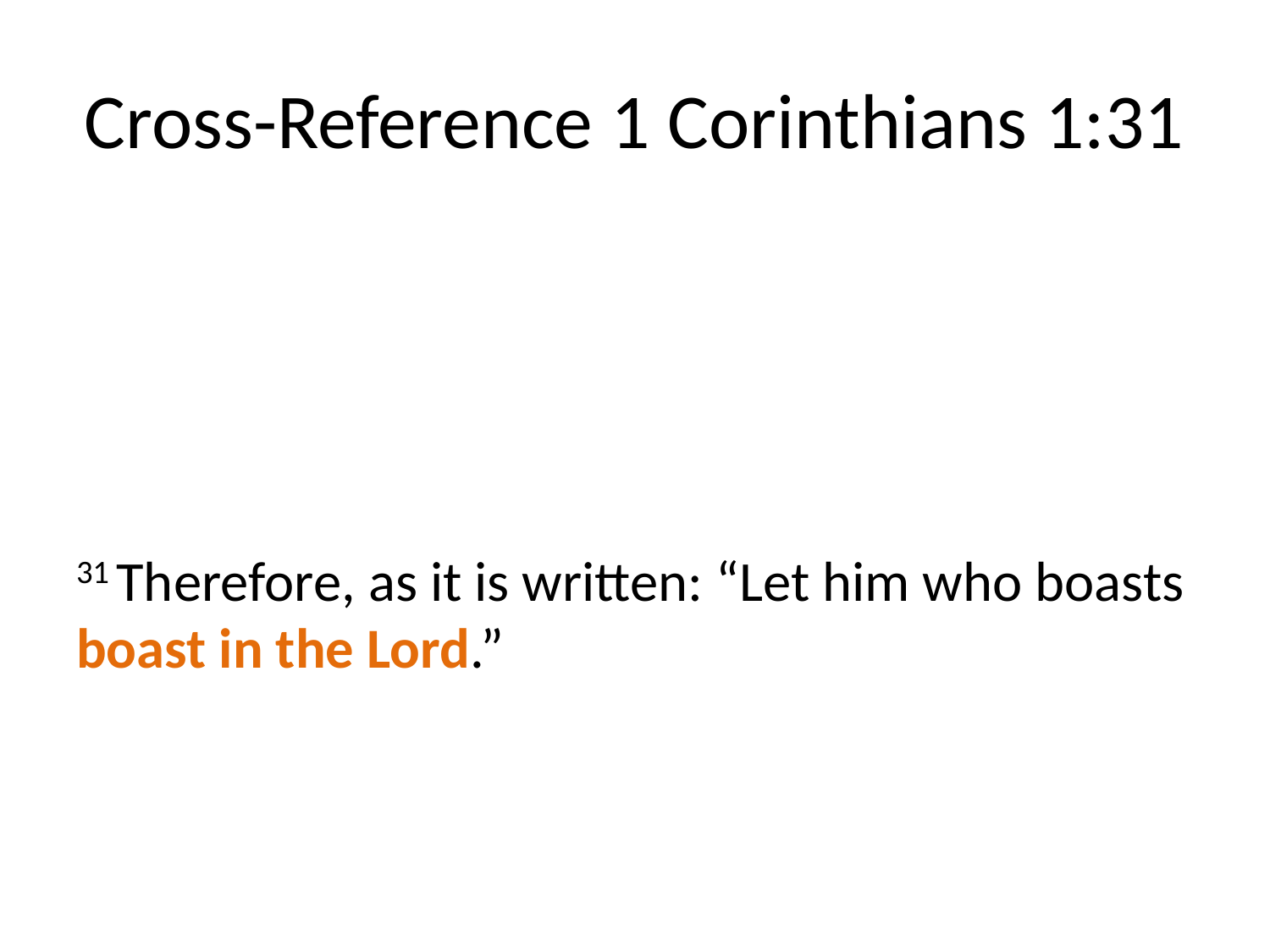

# Cross-Reference 1 Corinthians 1:31

31 Therefore, as it is written: “Let him who boasts boast in the Lord.”